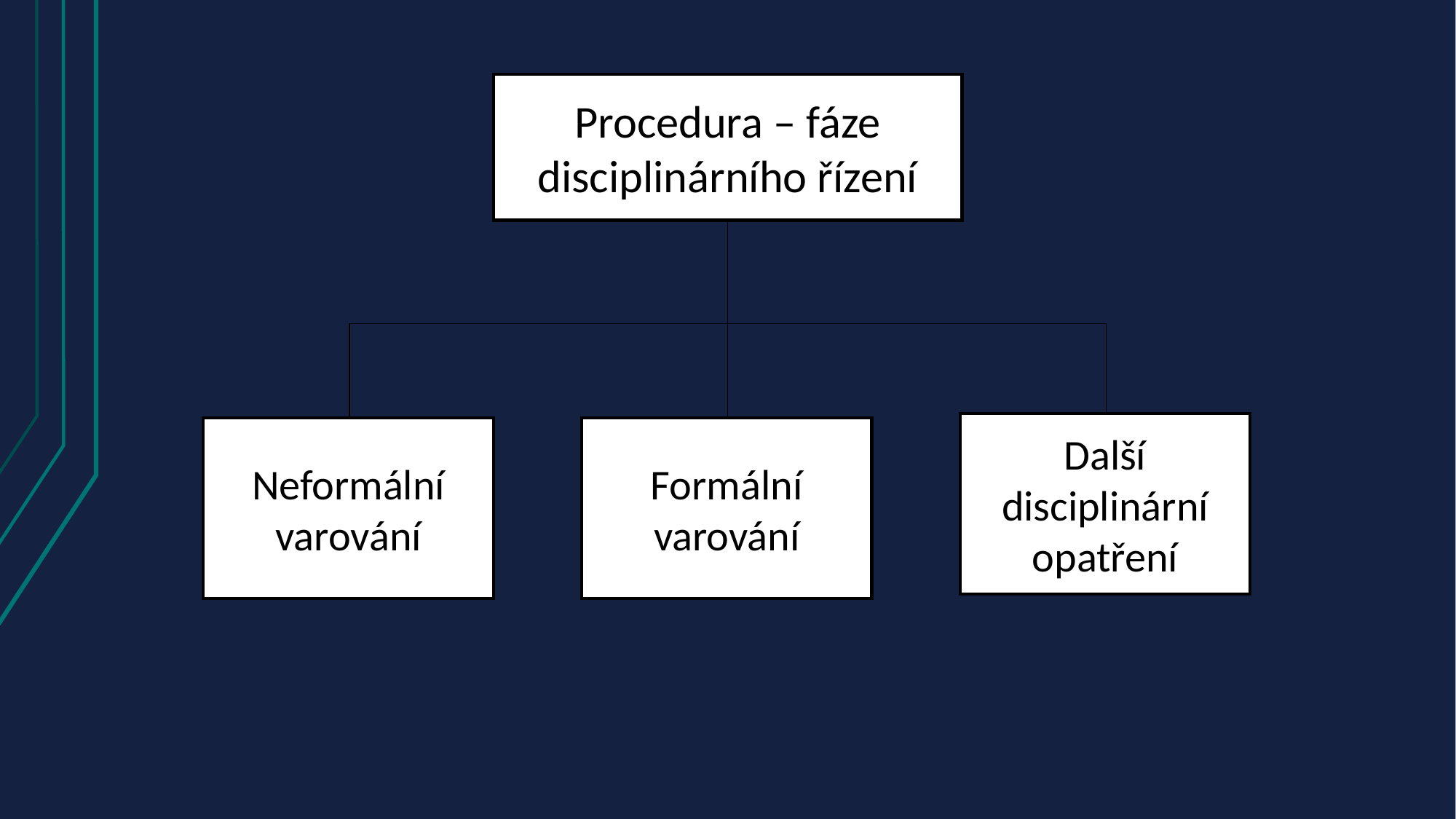

Procedura – fáze disciplinárního řízení
Další disciplinární opatření
Neformální varování
Formální varování